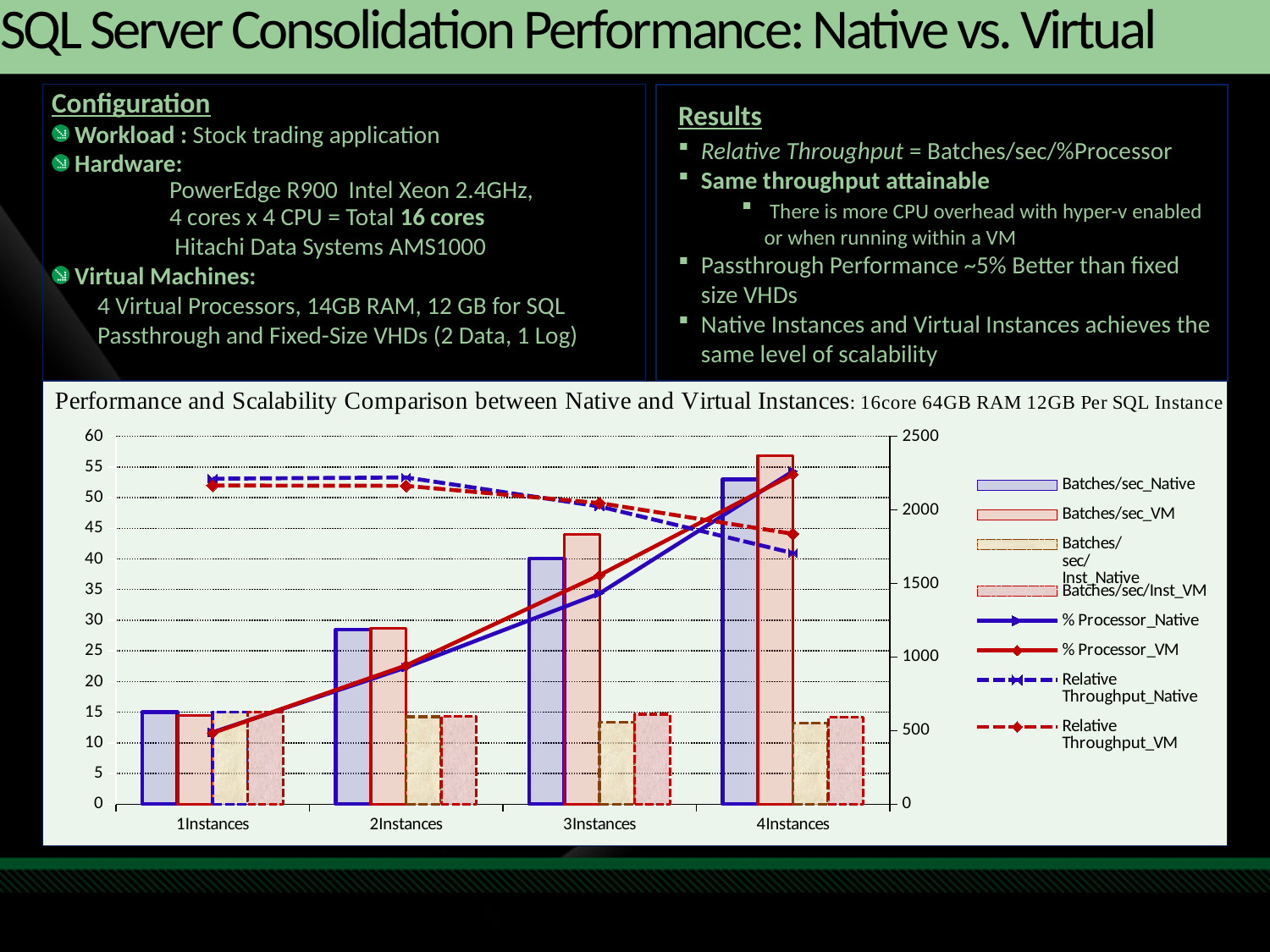

# SQL Server Consolidation Performance: Native vs. Virtual
Configuration
Workload : Stock trading application
Hardware:
PowerEdge R900  Intel Xeon 2.4GHz,
4 cores x 4 CPU = Total 16 cores
	 Hitachi Data Systems AMS1000
Virtual Machines:
4 Virtual Processors, 14GB RAM, 12 GB for SQL
Passthrough and Fixed-Size VHDs (2 Data, 1 Log)
Results
Relative Throughput = Batches/sec/%Processor
Same throughput attainable
 There is more CPU overhead with hyper-v enabled or when running within a VM
Passthrough Performance ~5% Better than fixed size VHDs
Native Instances and Virtual Instances achieves the same level of scalability

### Chart

| Category | Batches/sec_Native | Batches/sec_VM | Batches/sec/Inst_Native | Batches/sec/Inst_VM | % Processor_Native | % Processor_VM | Relative Throughput_Native | Relative Throughput_VM |
|---|---|---|---|---|---|---|---|---|
| 1Instances | 625.974 | 603.4 | 625.974 | 625.974 | 11.713000000000001 | 11.61 | 53.08 | 51.97 |
| 2Instances | 1188.1599999999999 | 1196.99 | 594.08 | 598.495 | 22.3 | 22.62 | 53.28 | 51.91 |
| 3Instances | 1668.6 | 1834.25 | 556.1999999999999 | 611.4166666666666 | 34.370000000000005 | 37.349999999999994 | 48.55 | 49.11 |
| 4Instances | 2206.3750000000205 | 2370.64 | 551.5937500000035 | 592.66 | 54.309999999999995 | 53.78 | 40.949999999999996 | 44.08 |